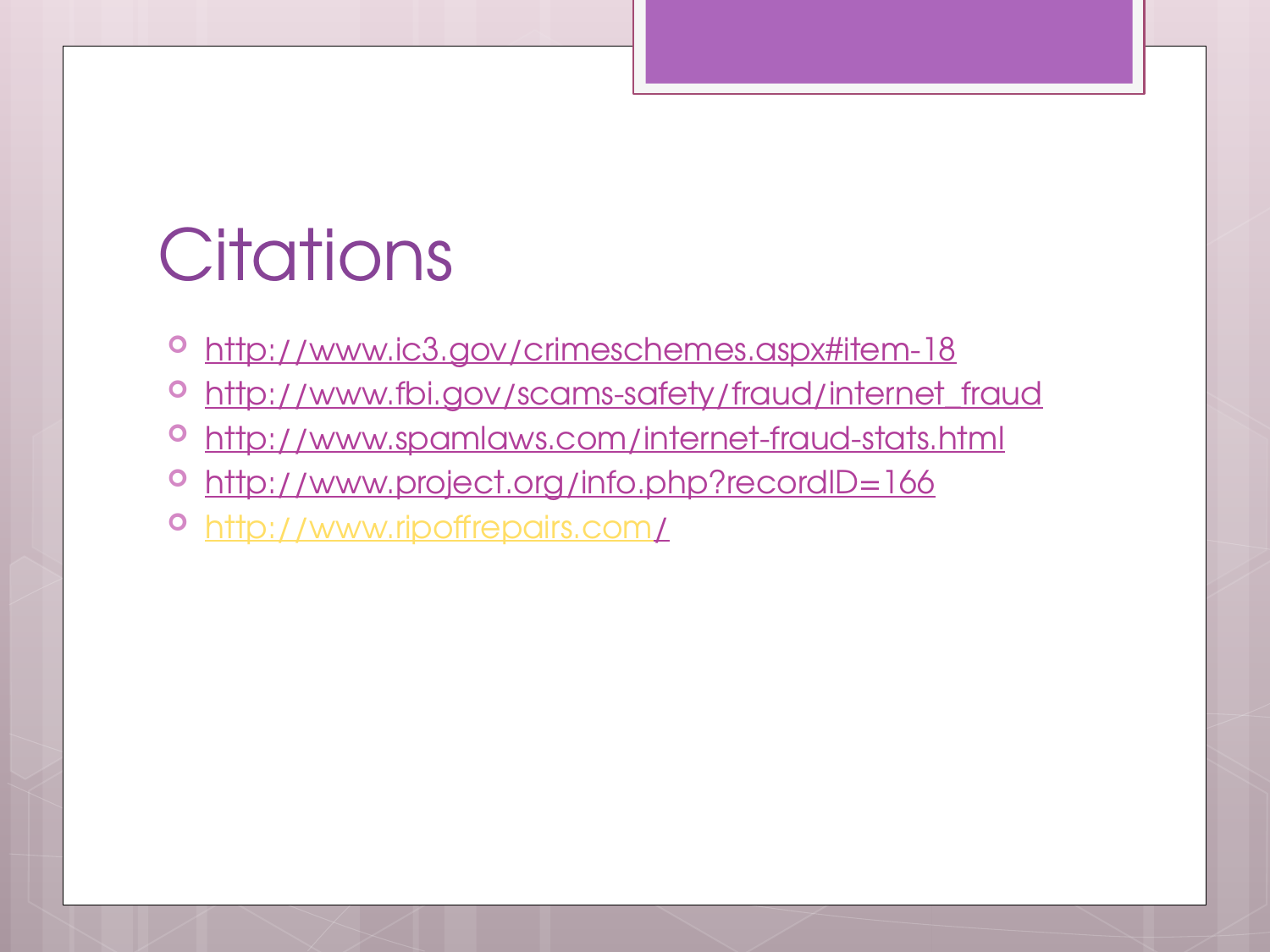

# Citations
http://www.ic3.gov/crimeschemes.aspx#item-18
http://www.fbi.gov/scams-safety/fraud/internet_fraud
http://www.spamlaws.com/internet-fraud-stats.html
http://www.project.org/info.php?recordID=166
http://www.ripoffrepairs.com/